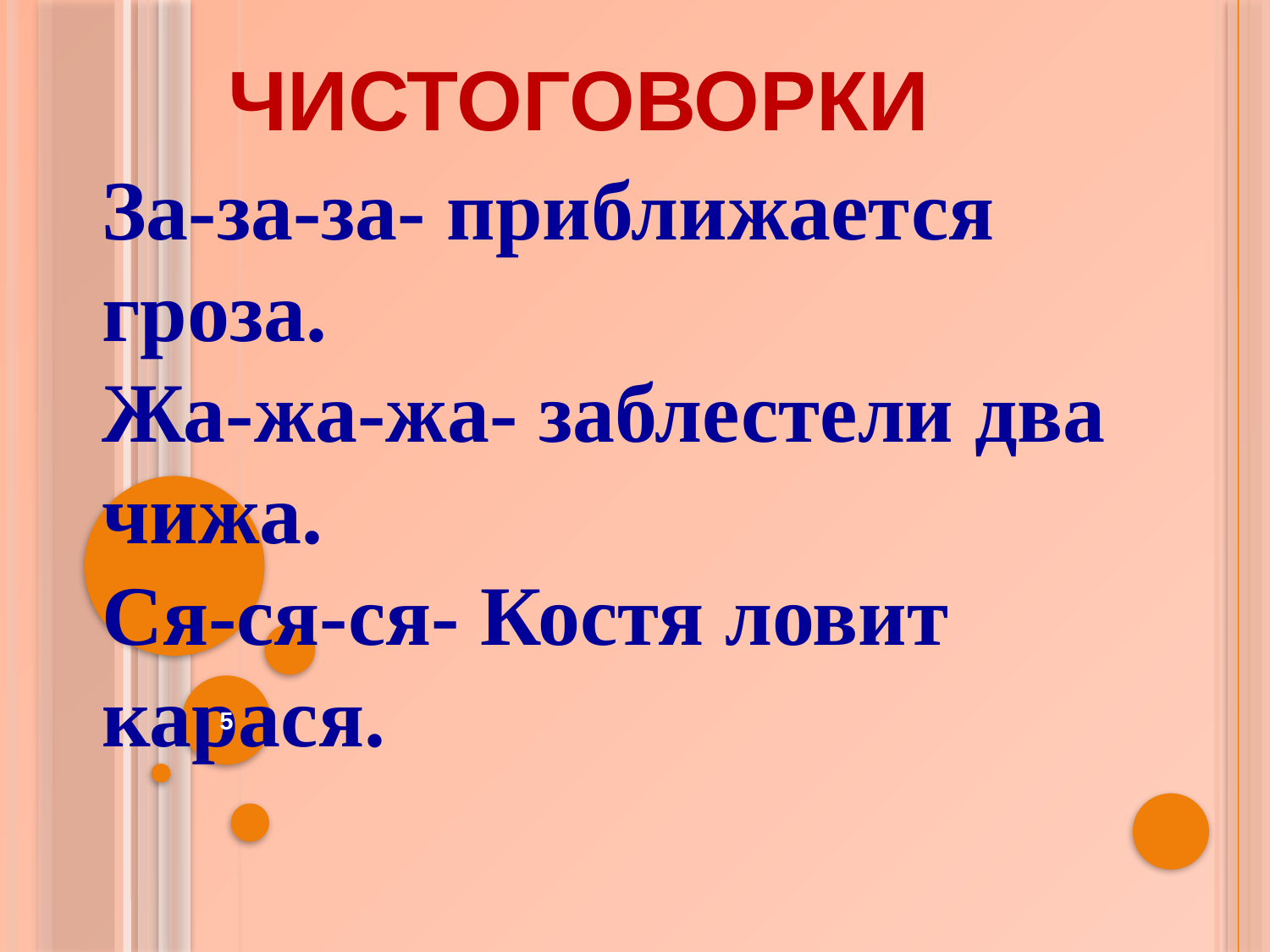

Чистоговорки
За-за-за- приближается гроза.
Жа-жа-жа- заблестели два чижа.
Ся-ся-ся- Костя ловит карася.

5